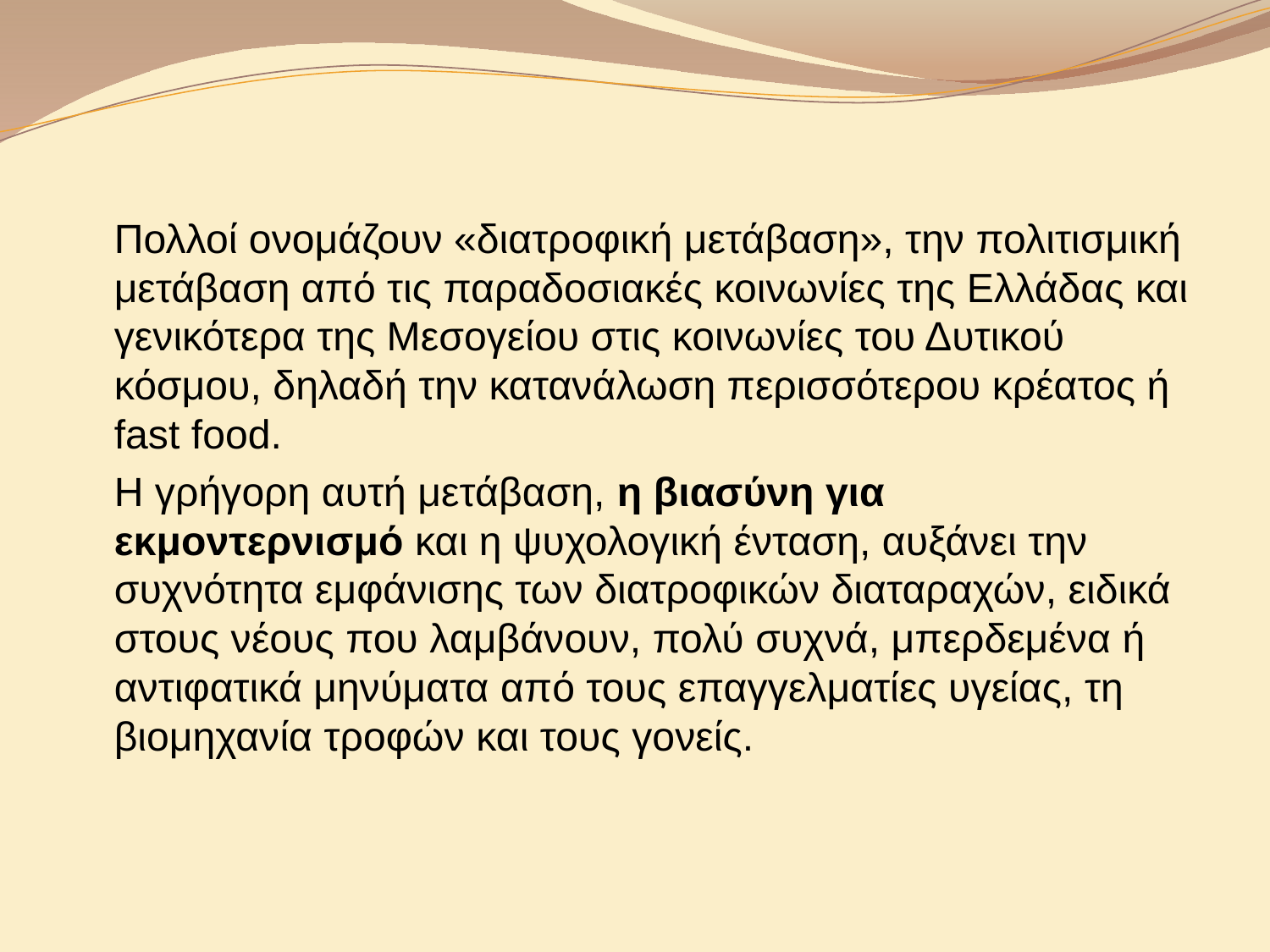

Πολλοί ονομάζουν «διατροφική μετάβαση», την πολιτισμική μετάβαση από τις παραδοσιακές κοινωνίες της Ελλάδας και γενικότερα της Μεσογείου στις κοινωνίες του Δυτικού κόσμου, δηλαδή την κατανάλωση περισσότερου κρέατος ή fast food.
	Η γρήγορη αυτή μετάβαση, η βιασύνη για εκμοντερνισμό και η ψυχολογική ένταση, αυξάνει την συχνότητα εμφάνισης των διατροφικών διαταραχών, ειδικά στους νέους που λαμβάνουν, πολύ συχνά, μπερδεμένα ή αντιφατικά μηνύματα από τους επαγγελματίες υγείας, τη βιομηχανία τροφών και τους γονείς.